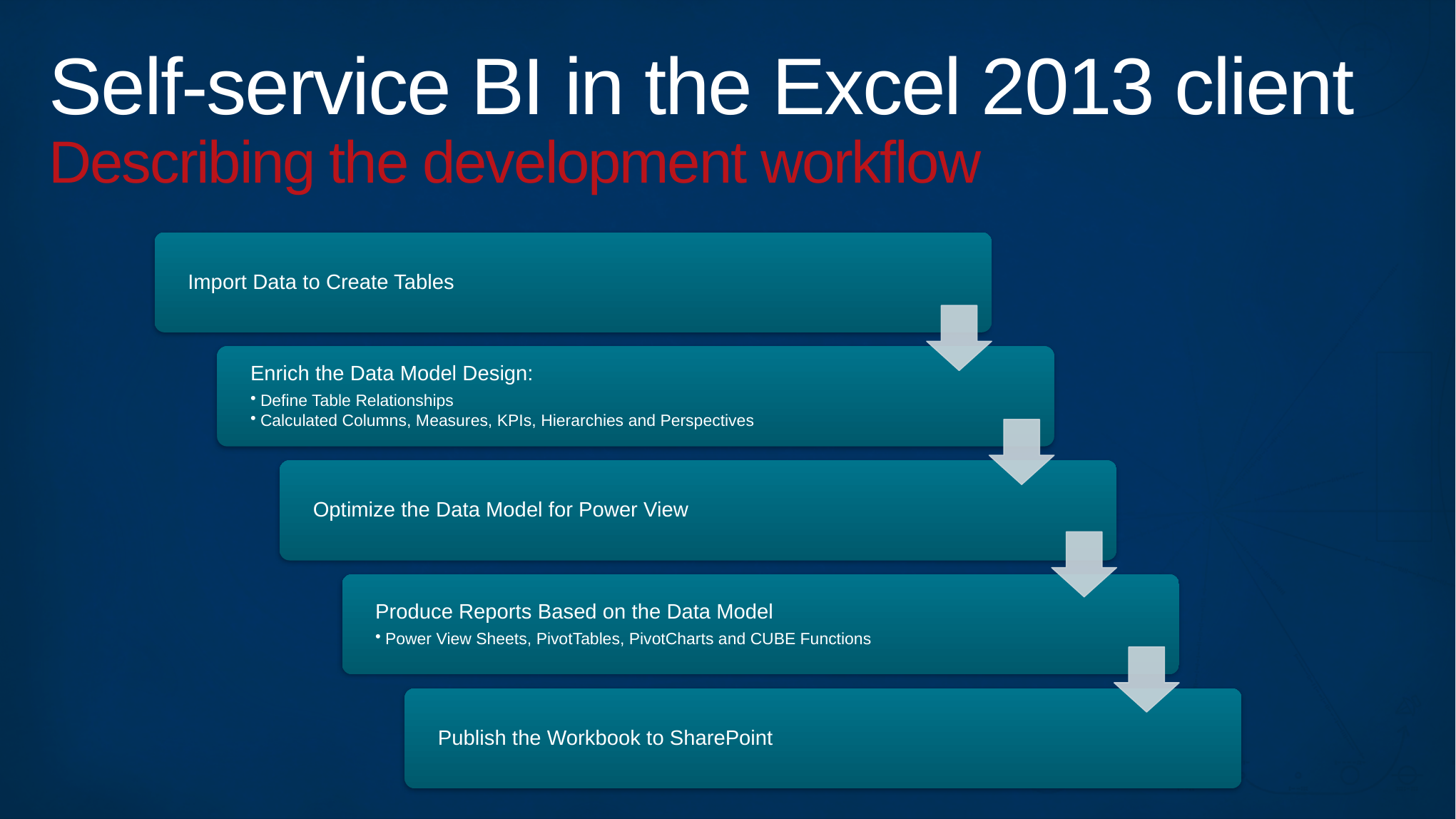

# Self-service BI in the Excel 2013 client Describing the development workflow
Import Data to Create Tables
Enrich the Data Model Design:
Define Table Relationships
Calculated Columns, Measures, KPIs, Hierarchies and Perspectives
Optimize the Data Model for Power View
Produce Reports Based on the Data Model
Power View Sheets, PivotTables, PivotCharts and CUBE Functions
Publish the Workbook to SharePoint